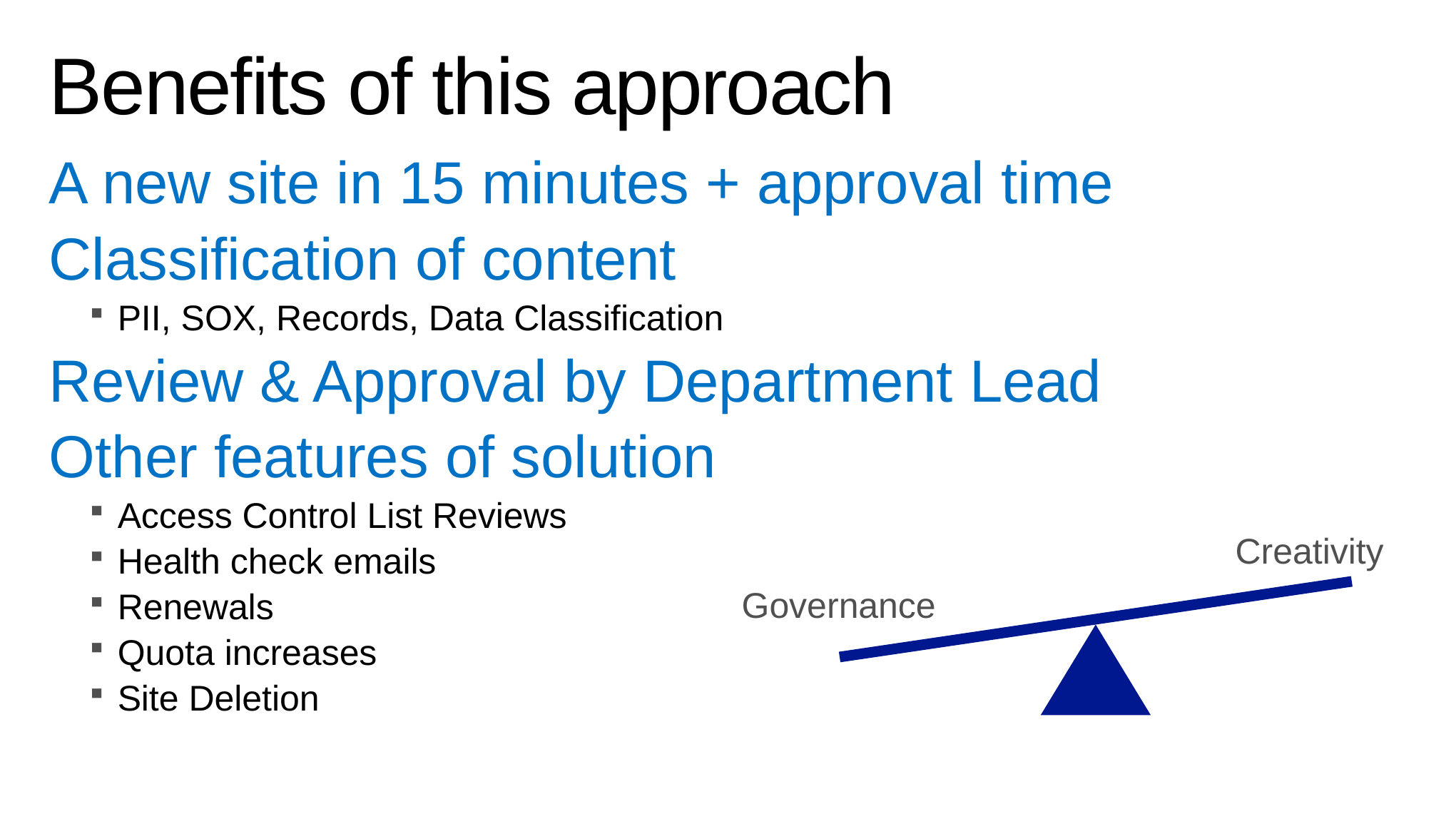

# Benefits of this approach
A new site in 15 minutes + approval time
Classification of content
PII, SOX, Records, Data Classification
Review & Approval by Department Lead
Other features of solution
Access Control List Reviews
Health check emails
Renewals
Quota increases
Site Deletion
Creativity
Governance